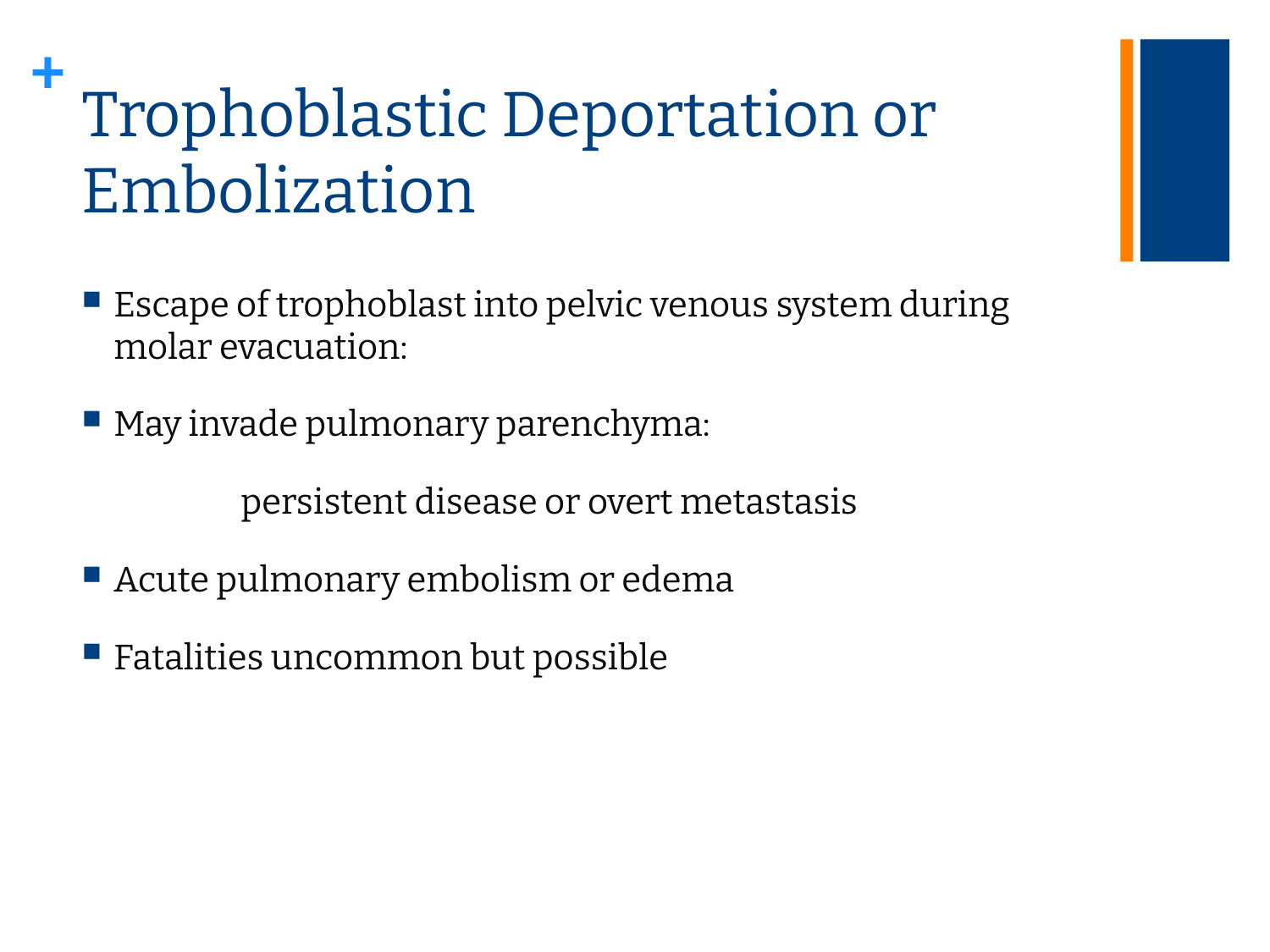

# Trophoblastic Deportation or Embolization
Escape of trophoblast into pelvic venous system during molar evacuation:
May invade pulmonary parenchyma:
		persistent disease or overt metastasis
Acute pulmonary embolism or edema
Fatalities uncommon but possible